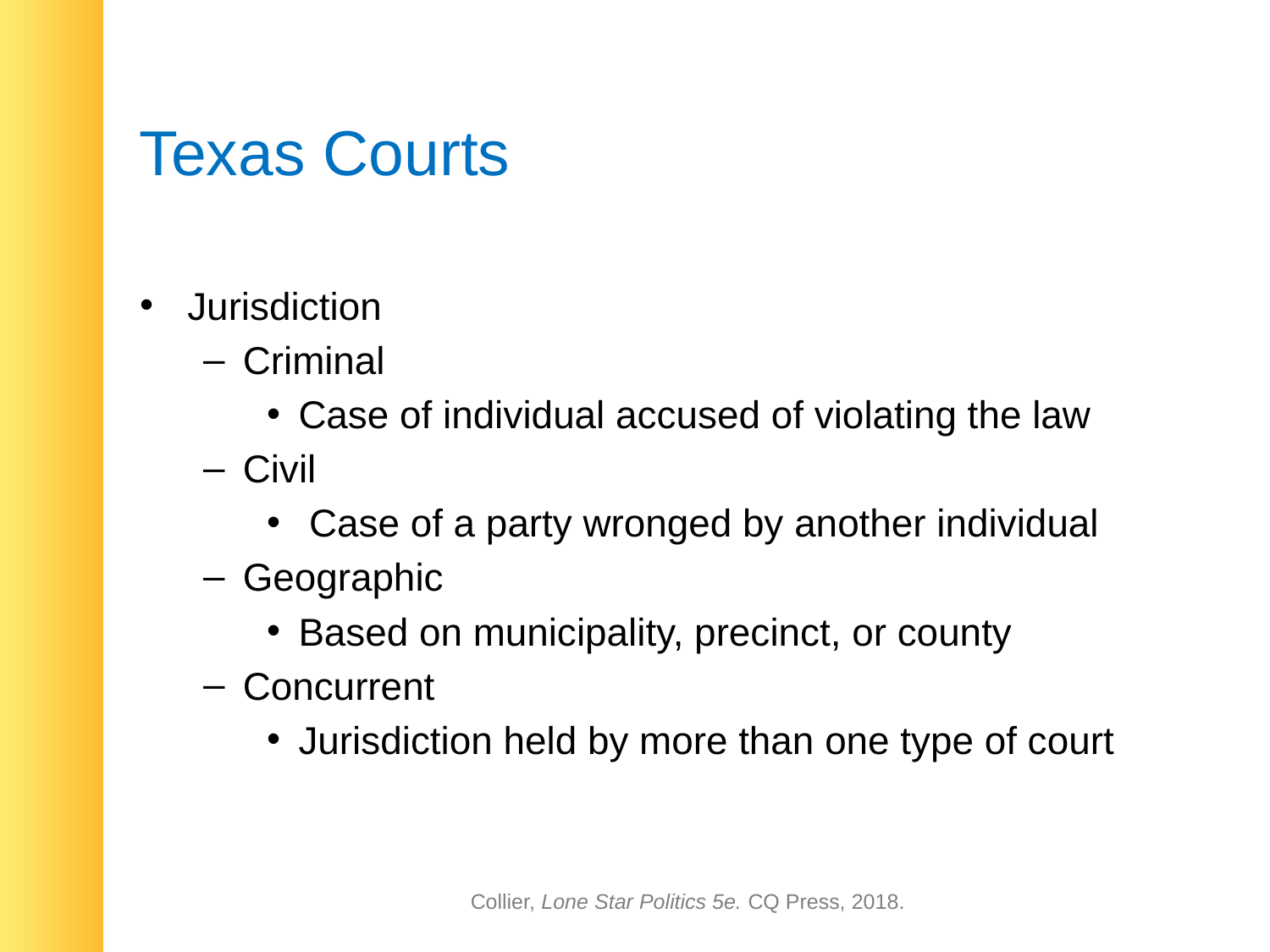

# Texas Courts
Jurisdiction
Criminal
Case of individual accused of violating the law
Civil
 Case of a party wronged by another individual
Geographic
Based on municipality, precinct, or county
Concurrent
Jurisdiction held by more than one type of court
Collier, Lone Star Politics 5e. CQ Press, 2018.